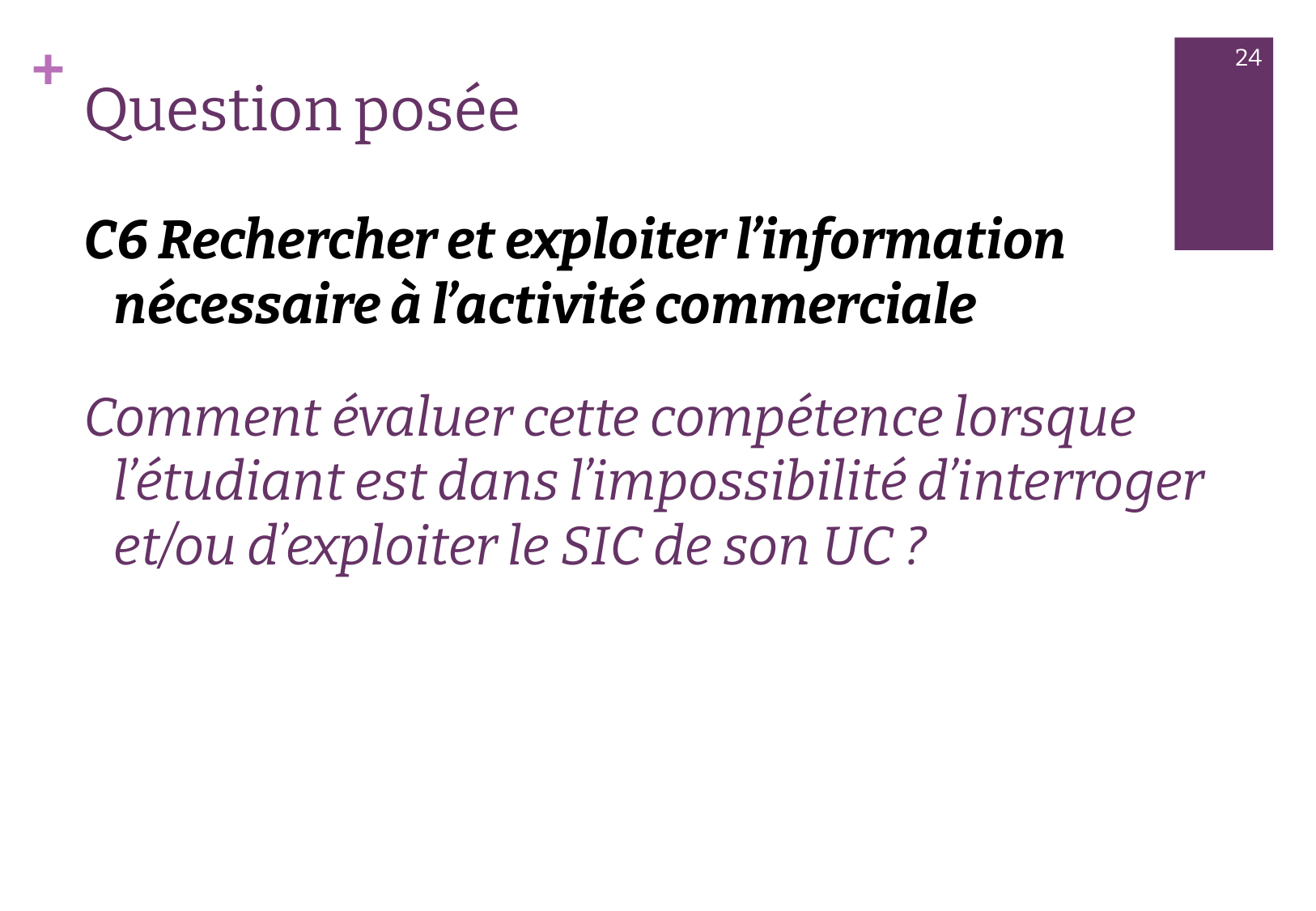

24
# Question posée
C6 Rechercher et exploiter l’information nécessaire à l’activité commerciale
Comment évaluer cette compétence lorsque l’étudiant est dans l’impossibilité d’interroger et/ou d’exploiter le SIC de son UC ?